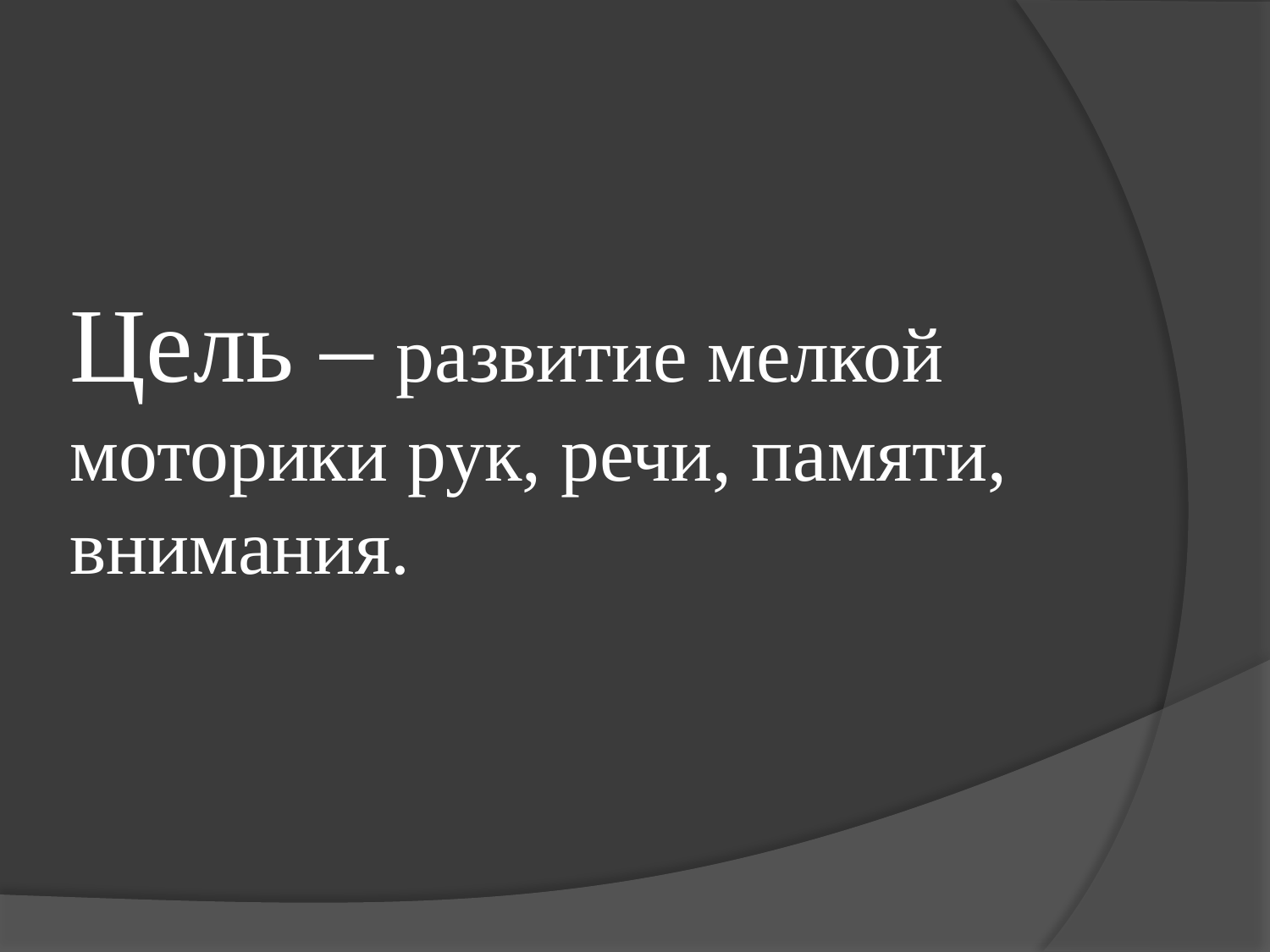

# Цель – развитие мелкой моторики рук, речи, памяти, внимания.